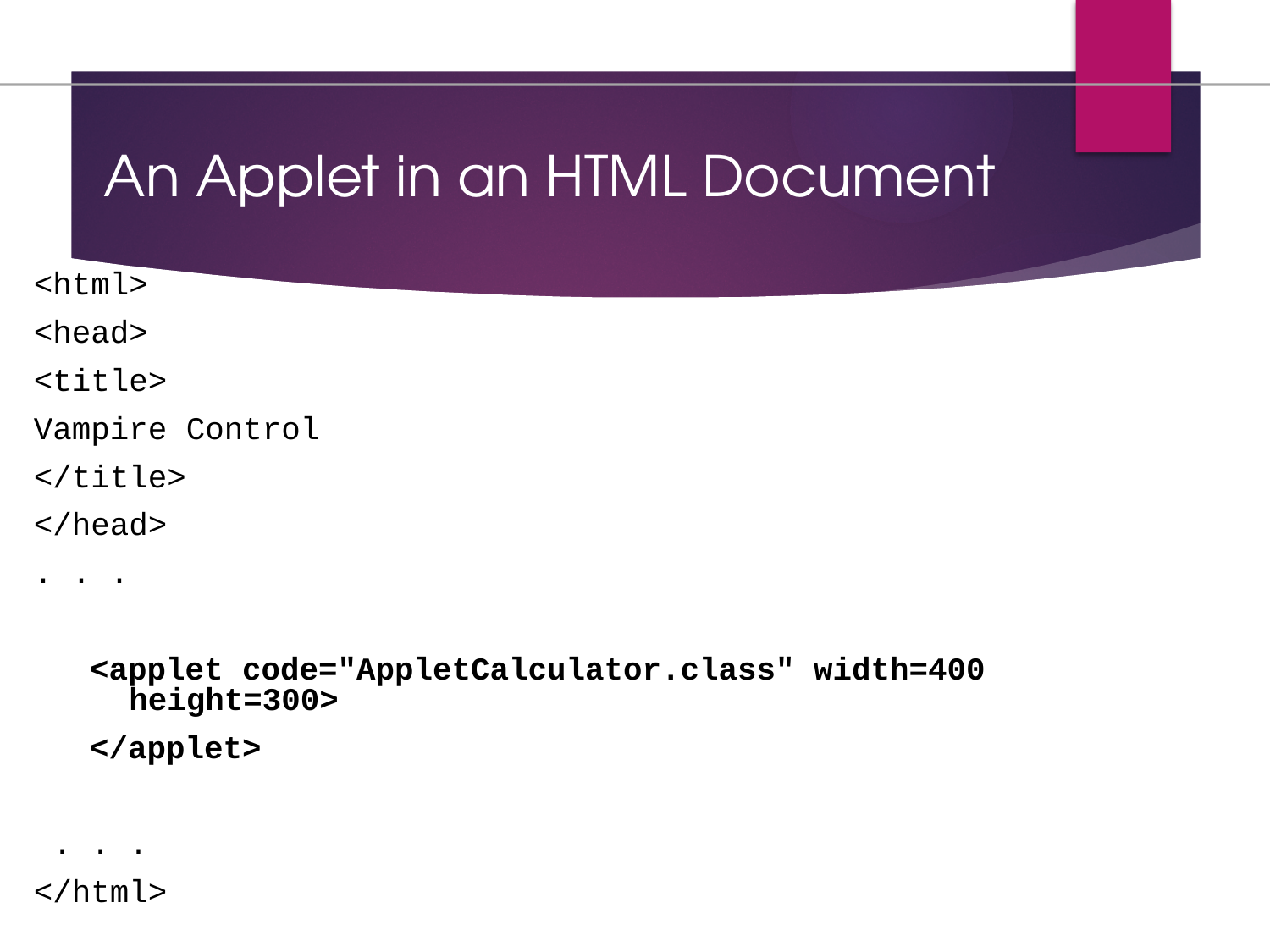

# An Applet in an HTML Document
<html>
<head>
<title>
Vampire Control
</title>
</head>
. . .

<applet code="AppletCalculator.class" width=400 height=300>
</applet>

 . . .
</html>